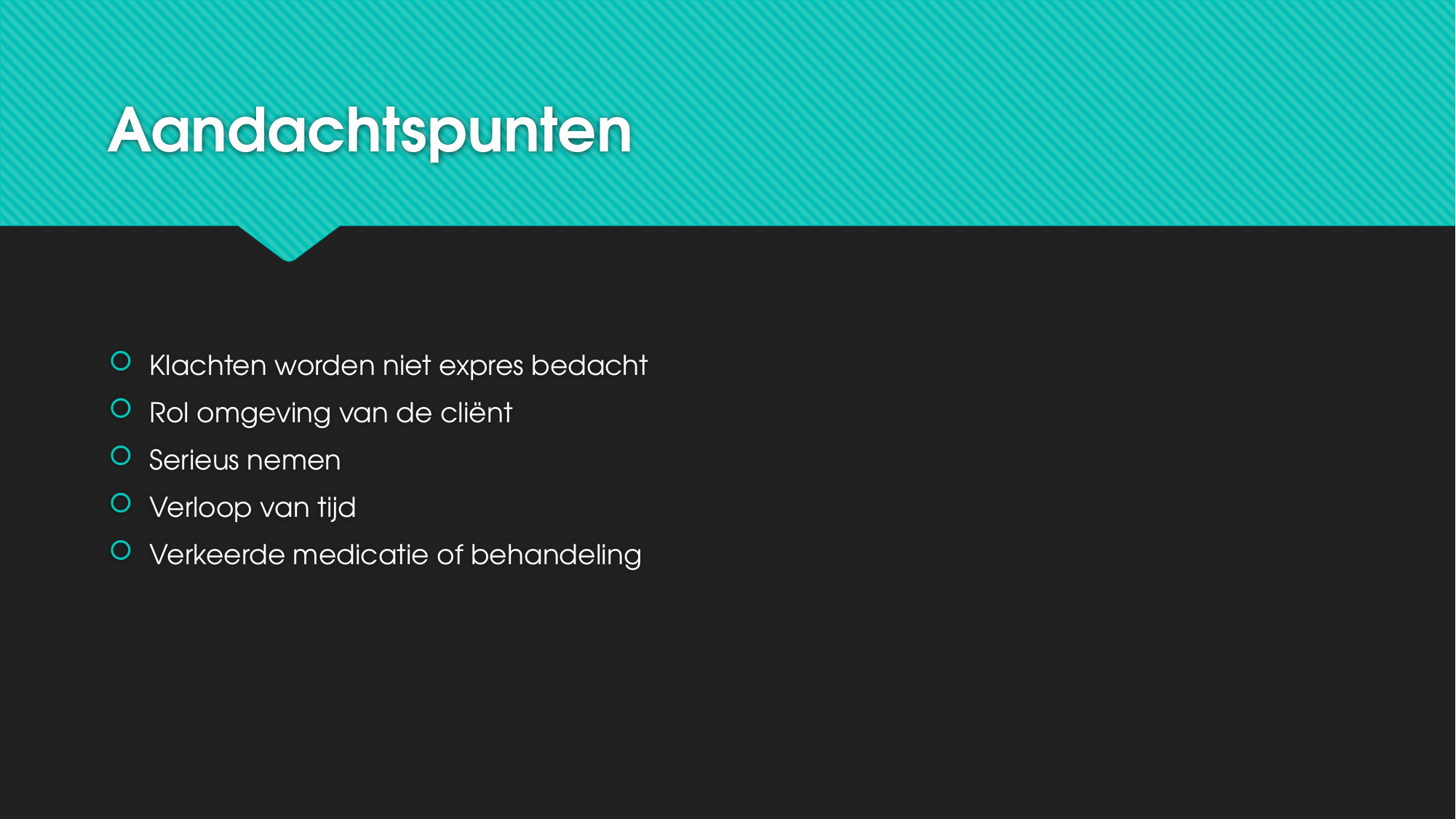

# Aandachtspunten
Klachten worden niet expres bedacht
Rol omgeving van de cliënt
Serieus nemen
Verloop van tijd
Verkeerde medicatie of behandeling